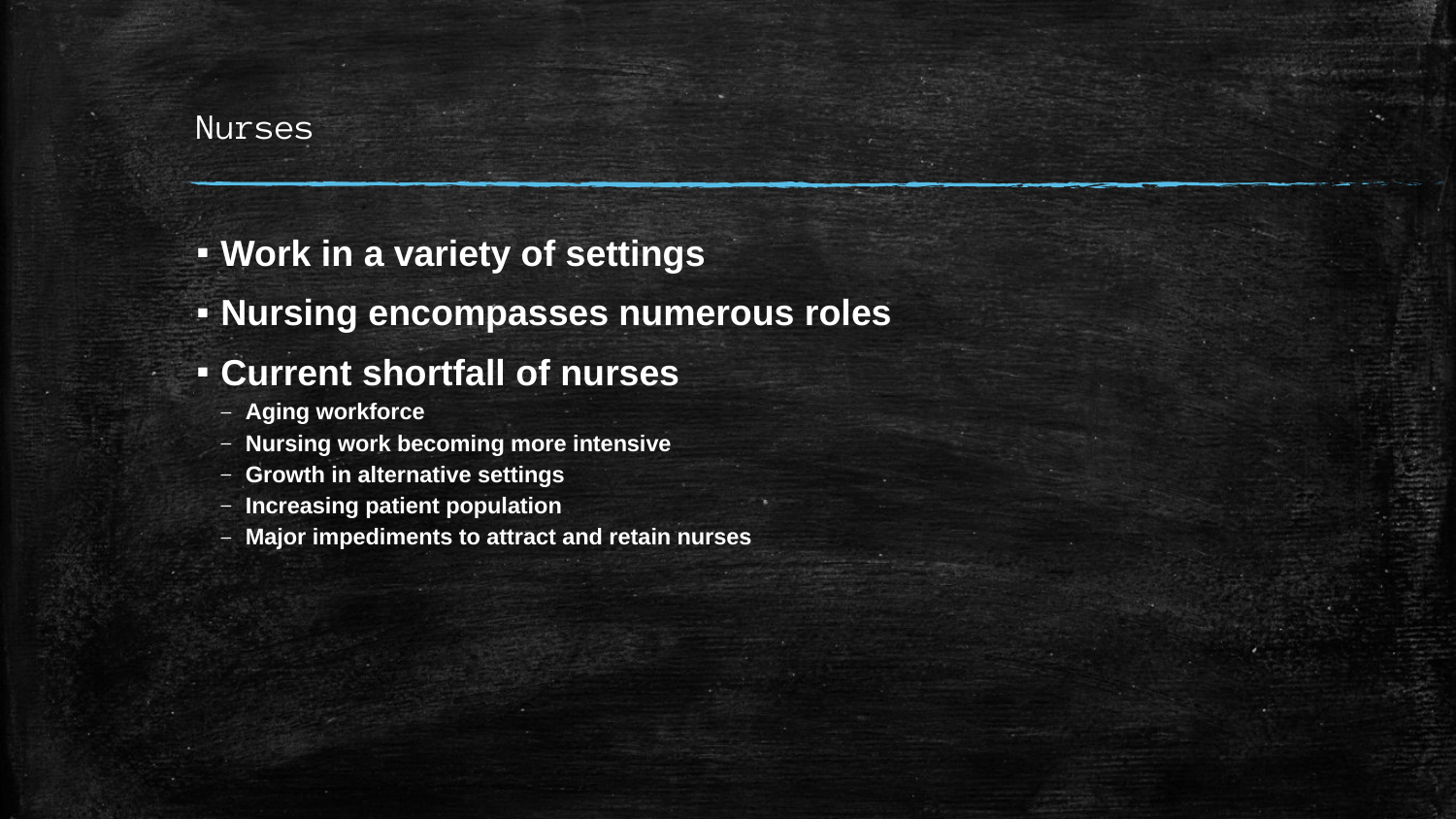

# Nurses
Work in a variety of settings
Nursing encompasses numerous roles
Current shortfall of nurses
Aging workforce
Nursing work becoming more intensive
Growth in alternative settings
Increasing patient population
Major impediments to attract and retain nurses